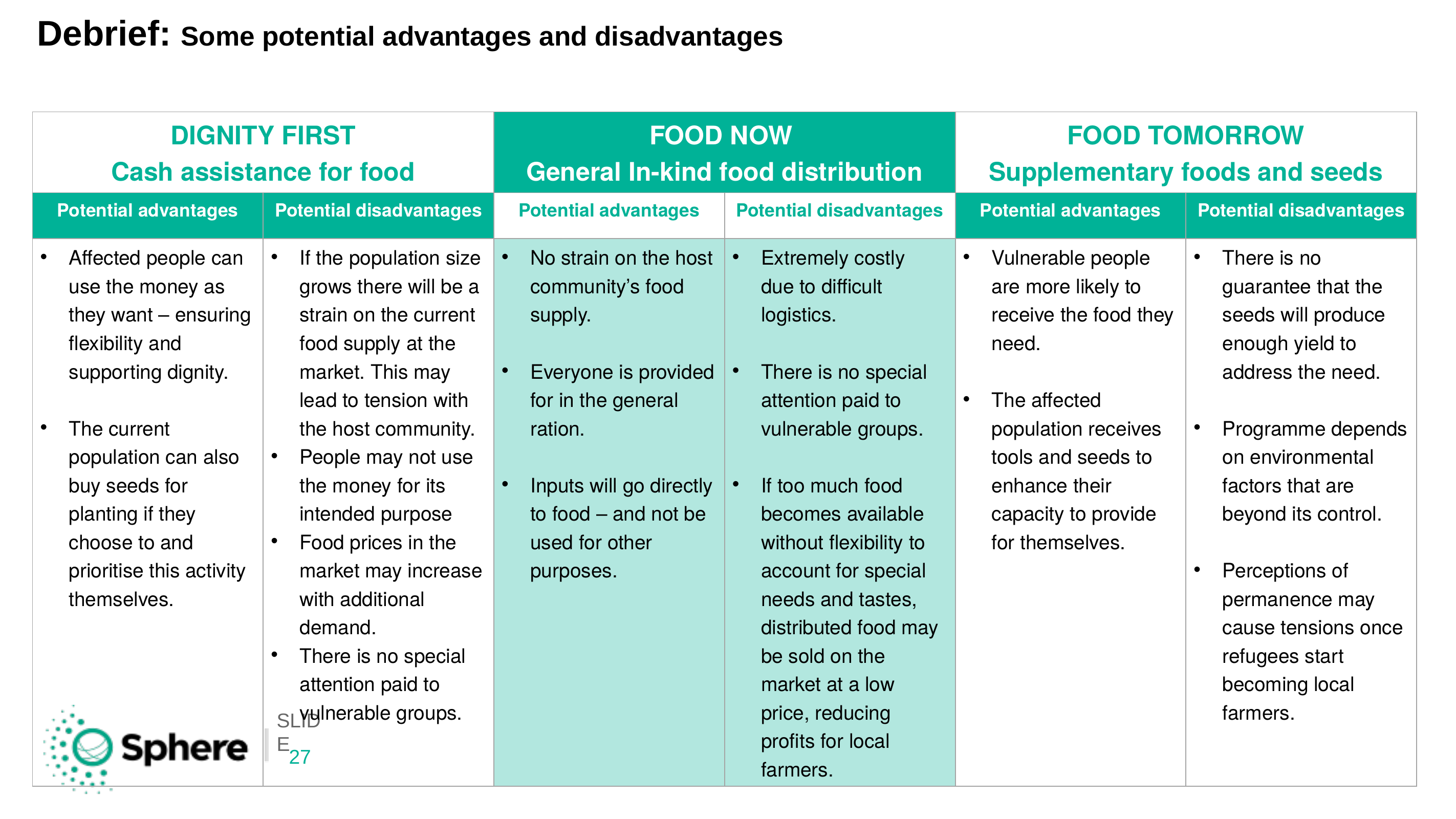

# Debrief: Some potential advantages and disadvantages
| DIGNITY FIRST Cash assistance for food |  | FOOD NOW General In-kind food distribution |  | FOOD TOMORROW Supplementary foods and seeds |  |
| --- | --- | --- | --- | --- | --- |
| Potential advantages | Potential disadvantages | Potential advantages | Potential disadvantages | Potential advantages | Potential disadvantages |
| Affected people can use the money as they want – ensuring flexibility and supporting dignity. The current population can also buy seeds for planting if they choose to and prioritise this activity themselves. | If the population size grows there will be a strain on the current food supply at the market. This may lead to tension with the host community. People may not use the money for its intended purpose Food prices in the market may increase with additional demand. There is no special attention paid to vulnerable groups. | No strain on the host community’s food supply. Everyone is provided for in the general ration. Inputs will go directly to food – and not be used for other purposes. | Extremely costly due to difficult logistics. There is no special attention paid to vulnerable groups. If too much food becomes available without flexibility to account for special needs and tastes, distributed food may be sold on the market at a low price, reducing profits for local farmers. | Vulnerable people are more likely to receive the food they need. The affected population receives tools and seeds to enhance their capacity to provide for themselves. | There is no guarantee that the seeds will produce enough yield to address the need. Programme depends on environmental factors that are beyond its control. Perceptions of permanence may cause tensions once refugees start becoming local farmers. |
27